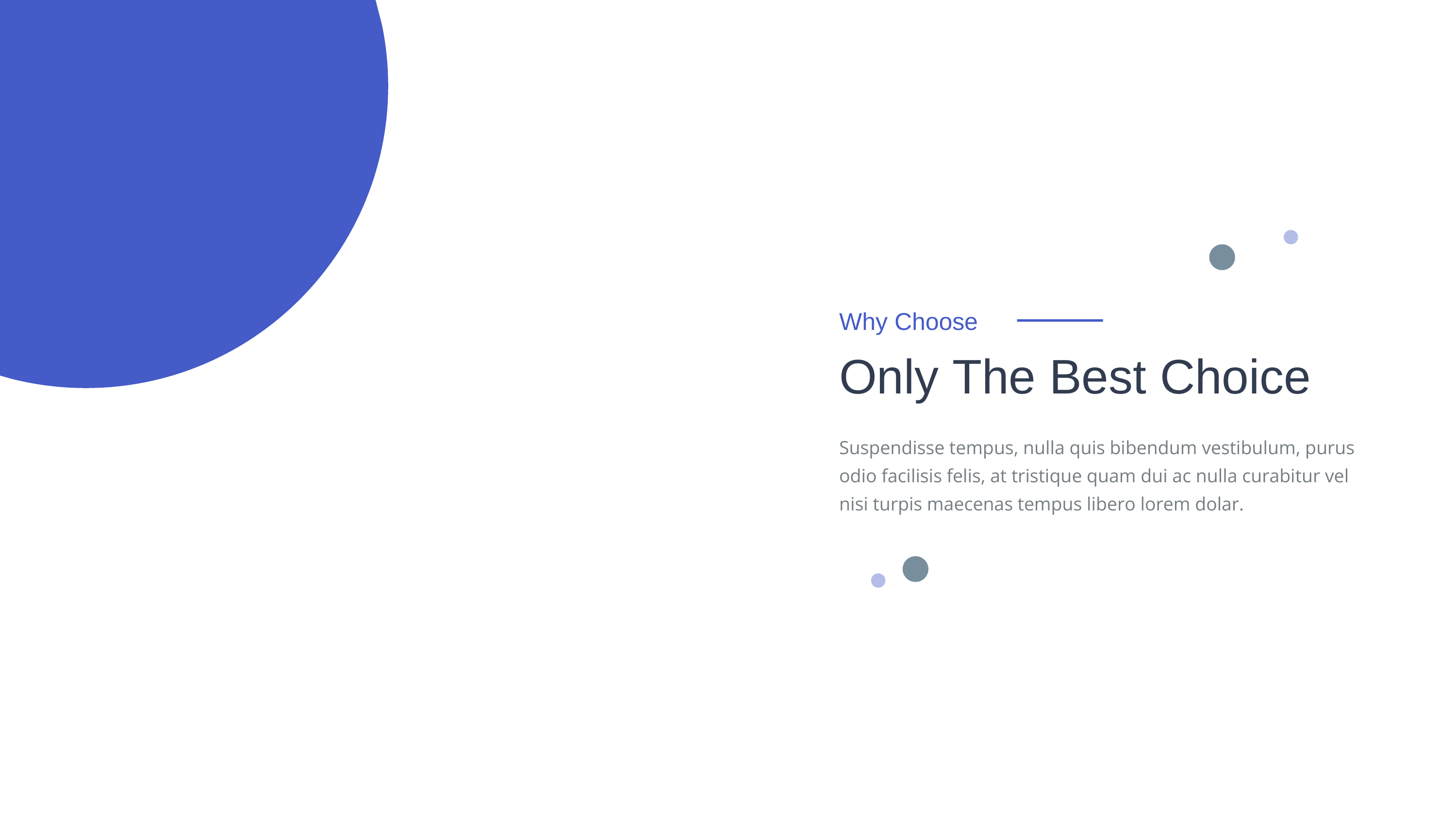

Why Choose

Only The Best Choice
Suspendisse tempus, nulla quis bibendum vestibulum, purus odio facilisis felis, at tristique quam dui ac nulla curabitur vel nisi turpis maecenas tempus libero lorem dolar.